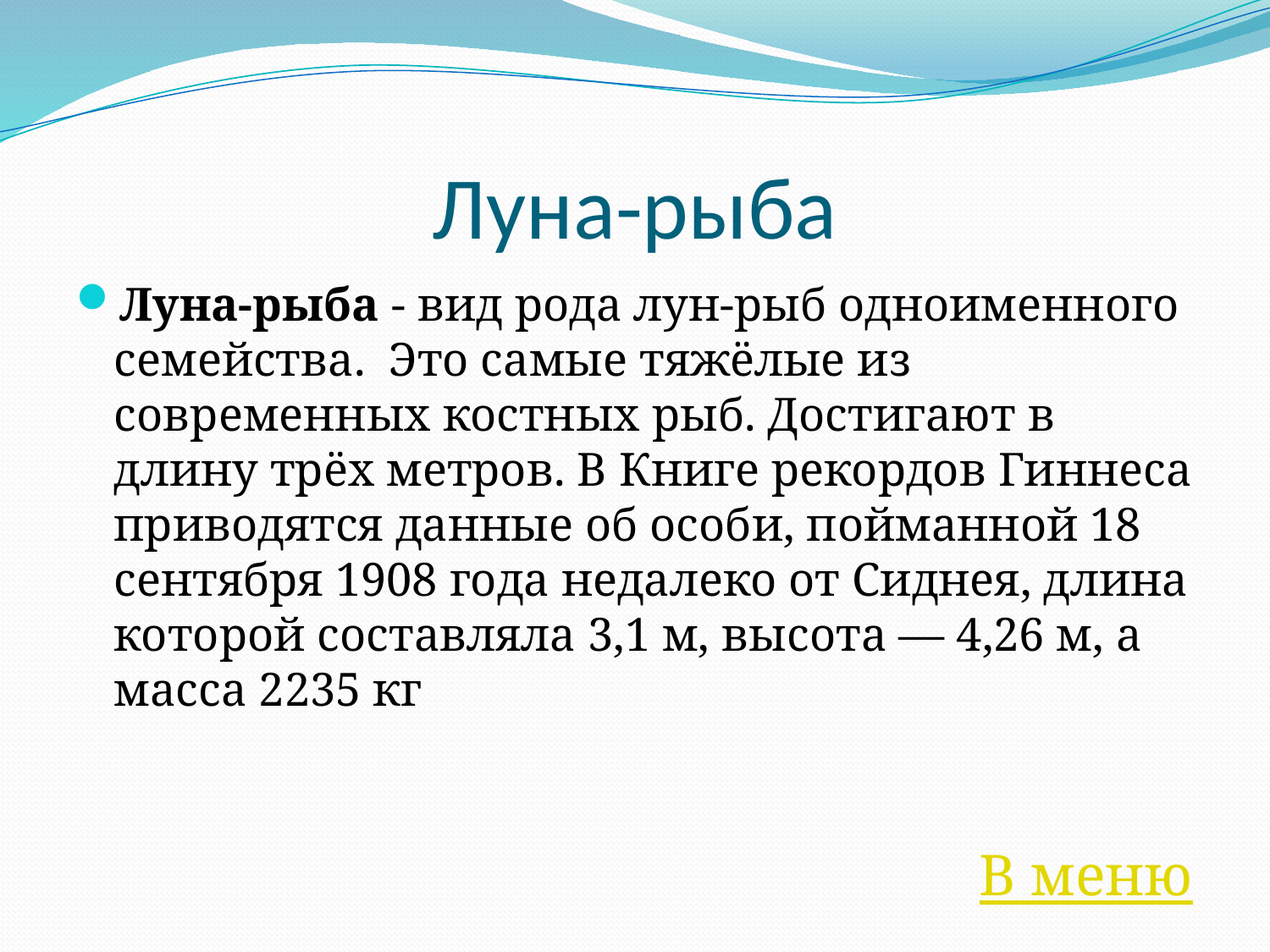

# Луна-рыба
Луна-рыба - вид рода лун-рыб одноименного семейства.  Это самые тяжёлые из современных костных рыб. Достигают в длину трёх метров. В Книге рекордов Гиннеса приводятся данные об особи, пойманной 18 сентября 1908 года недалеко от Сиднея, длина которой составляла 3,1 м, высота — 4,26 м, а масса 2235 кг
В меню